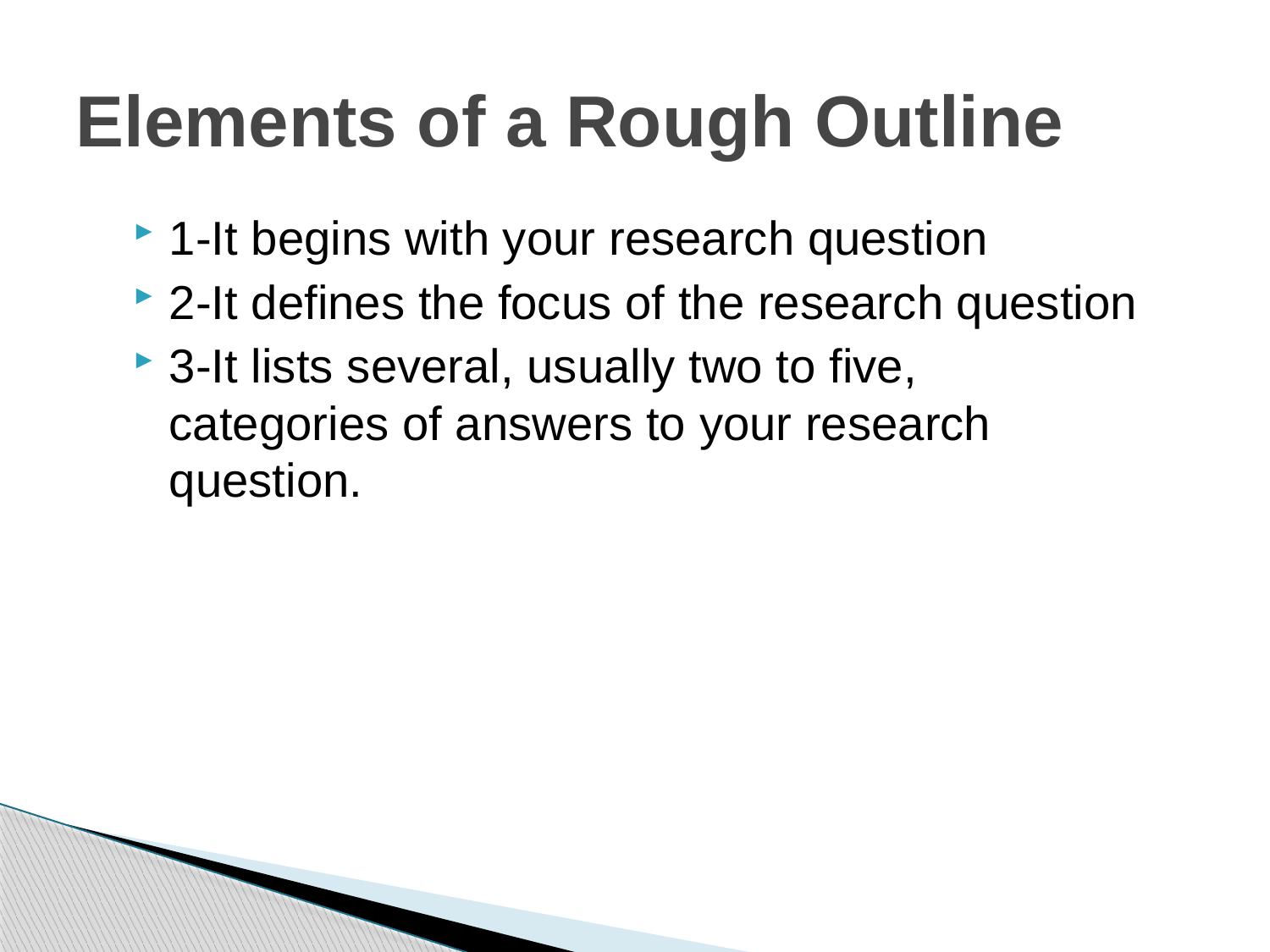

# Elements of a Rough Outline
1-It begins with your research question
2-It defines the focus of the research question
3-It lists several, usually two to five, categories of answers to your research question.